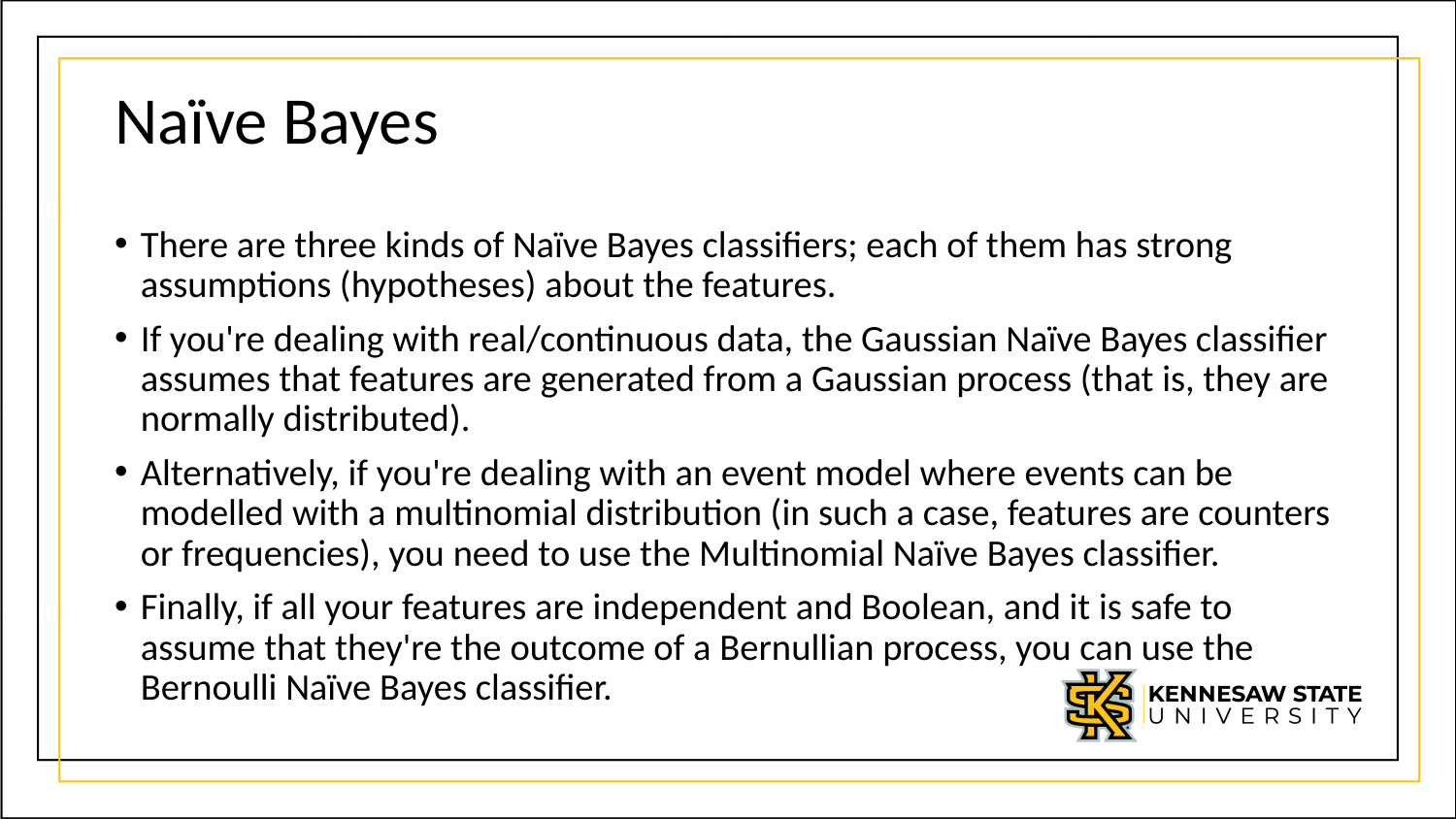

# Naïve Bayes
There are three kinds of Naïve Bayes classifiers; each of them has strong assumptions (hypotheses) about the features.
If you're dealing with real/continuous data, the Gaussian Naïve Bayes classifier assumes that features are generated from a Gaussian process (that is, they are normally distributed).
Alternatively, if you're dealing with an event model where events can be modelled with a multinomial distribution (in such a case, features are counters or frequencies), you need to use the Multinomial Naïve Bayes classifier.
Finally, if all your features are independent and Boolean, and it is safe to assume that they're the outcome of a Bernullian process, you can use the Bernoulli Naïve Bayes classifier.